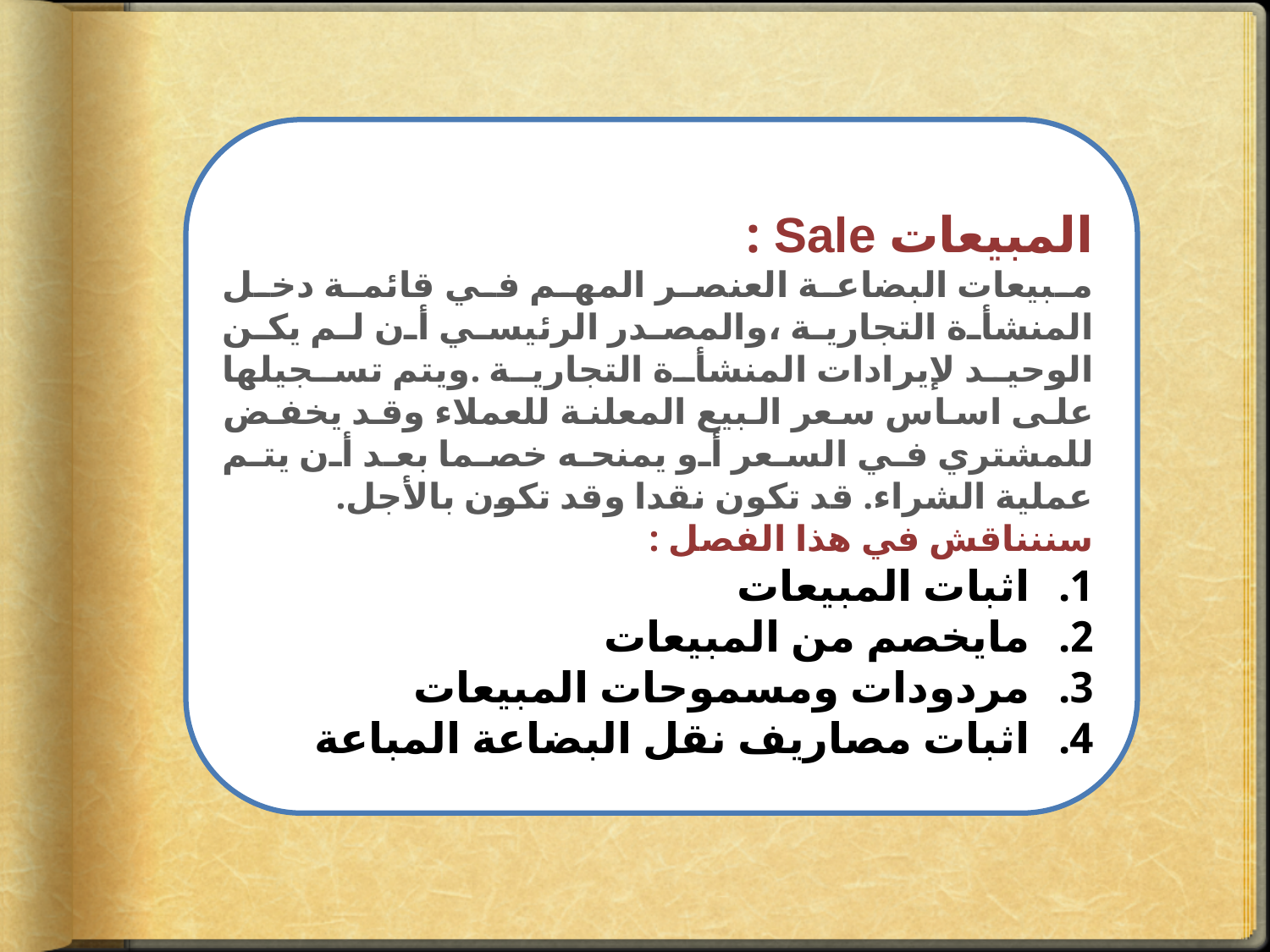

المبيعات Sale :
مبيعات البضاعة العنصر المهم في قائمة دخل المنشأة التجارية ،والمصدر الرئيسي أن لم يكن الوحيد لإيرادات المنشأة التجارية .ويتم تسجيلها على اساس سعر البيع المعلنة للعملاء وقد يخفض للمشتري في السعر أو يمنحه خصما بعد أن يتم عملية الشراء. قد تكون نقدا وقد تكون بالأجل.
سننناقش في هذا الفصل :
اثبات المبيعات
مايخصم من المبيعات
مردودات ومسموحات المبيعات
اثبات مصاريف نقل البضاعة المباعة